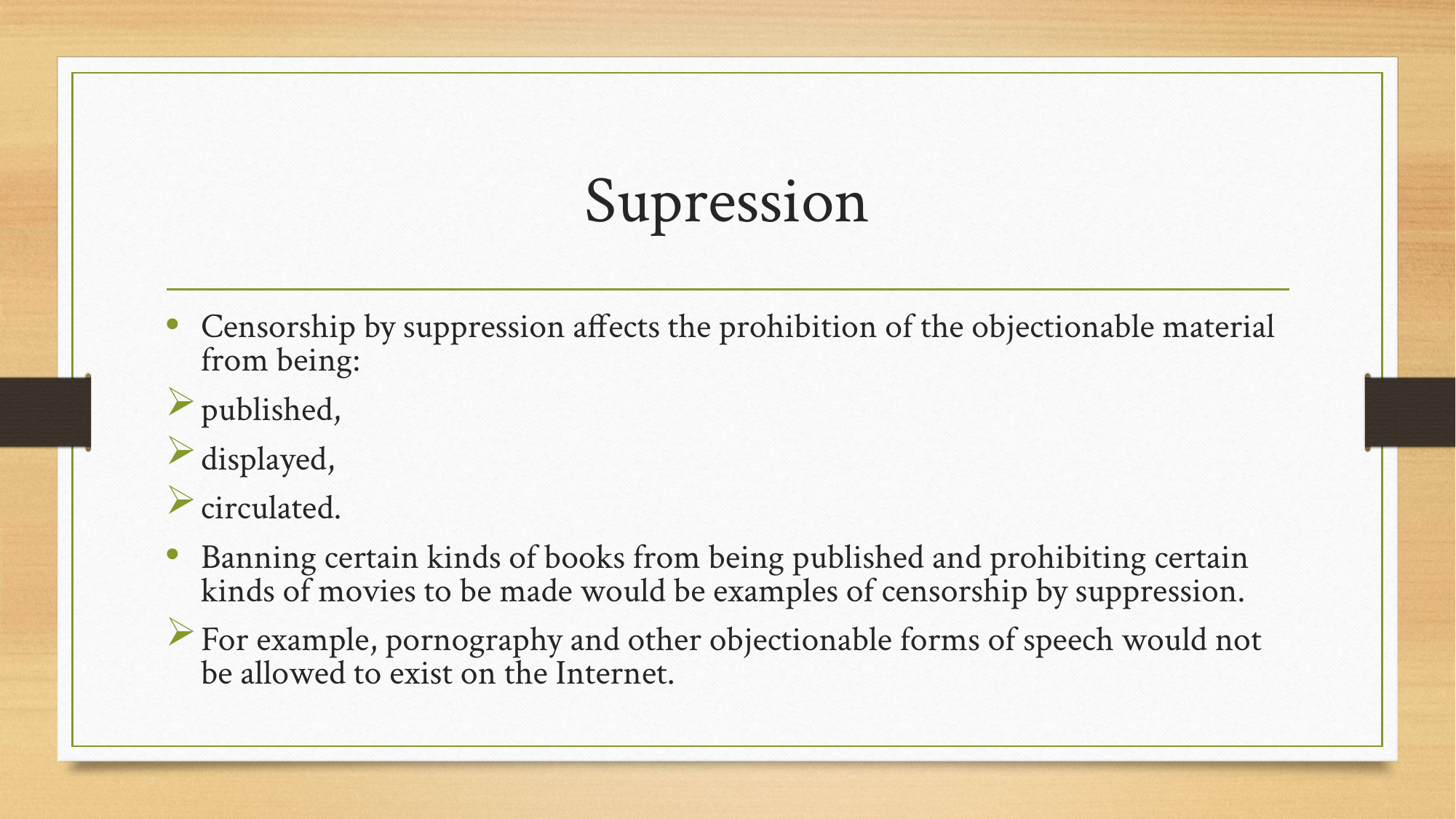

# Supression
Censorship by suppression affects the prohibition of the objectionable material from being:
published,
displayed,
circulated.
Banning certain kinds of books from being published and prohibiting certain kinds of movies to be made would be examples of censorship by suppression.
For example, pornography and other objectionable forms of speech would not be allowed to exist on the Internet.